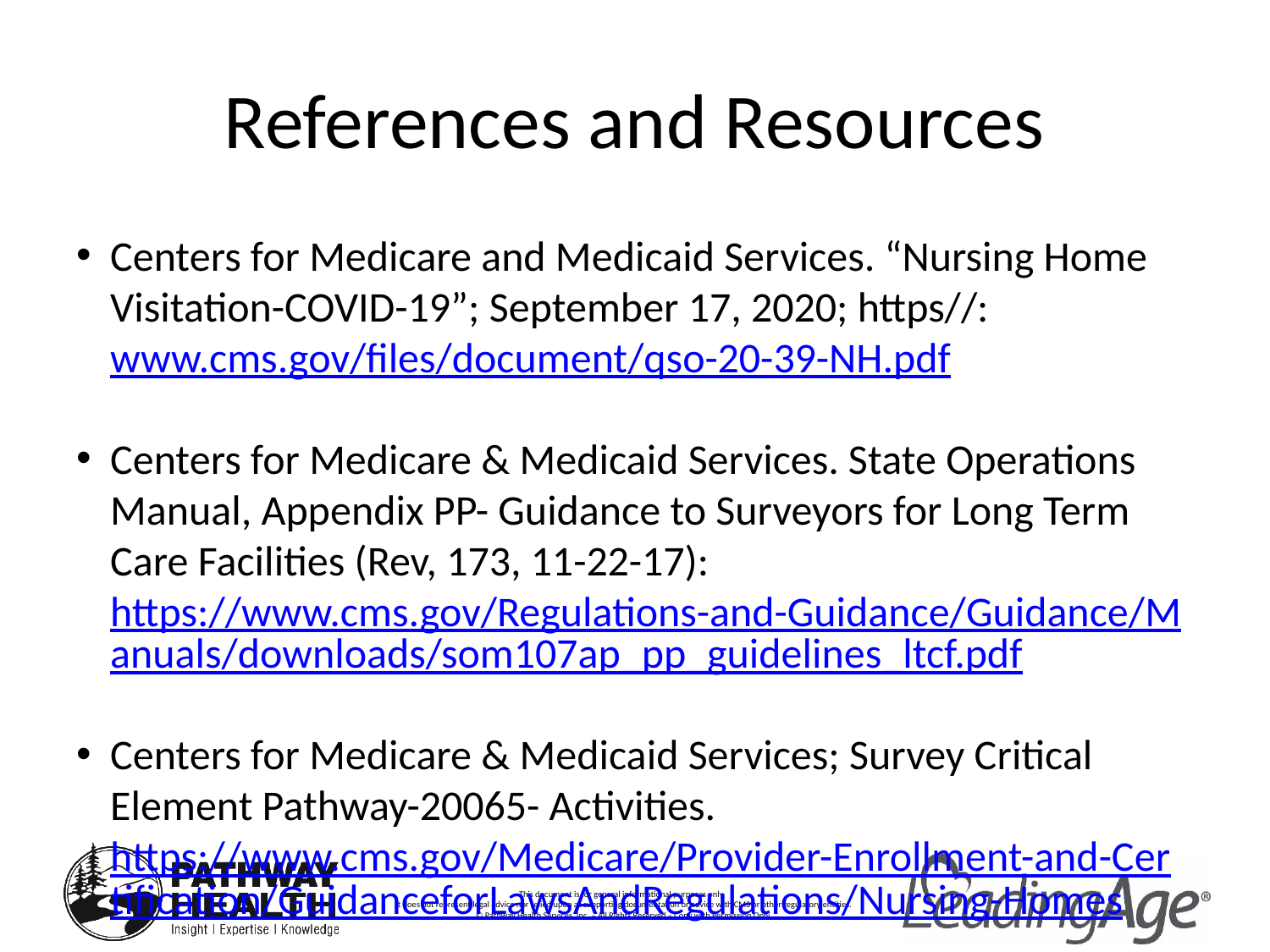

# References and Resources
Centers for Medicare and Medicaid Services. “Nursing Home Visitation-COVID-19”; September 17, 2020; https//: www.cms.gov/files/document/qso-20-39-NH.pdf

Centers for Medicare & Medicaid Services. State Operations Manual, Appendix PP- Guidance to Surveyors for Long Term Care Facilities (Rev, 173, 11-22-17):   https://www.cms.gov/Regulations-and-Guidance/Guidance/Manuals/downloads/som107ap_pp_guidelines_ltcf.pdf

Centers for Medicare & Medicaid Services; Survey Critical Element Pathway-20065- Activities.   https://www.cms.gov/Medicare/Provider-Enrollment-and-Certification/GuidanceforLawsAndRegulations/Nursing-Homes